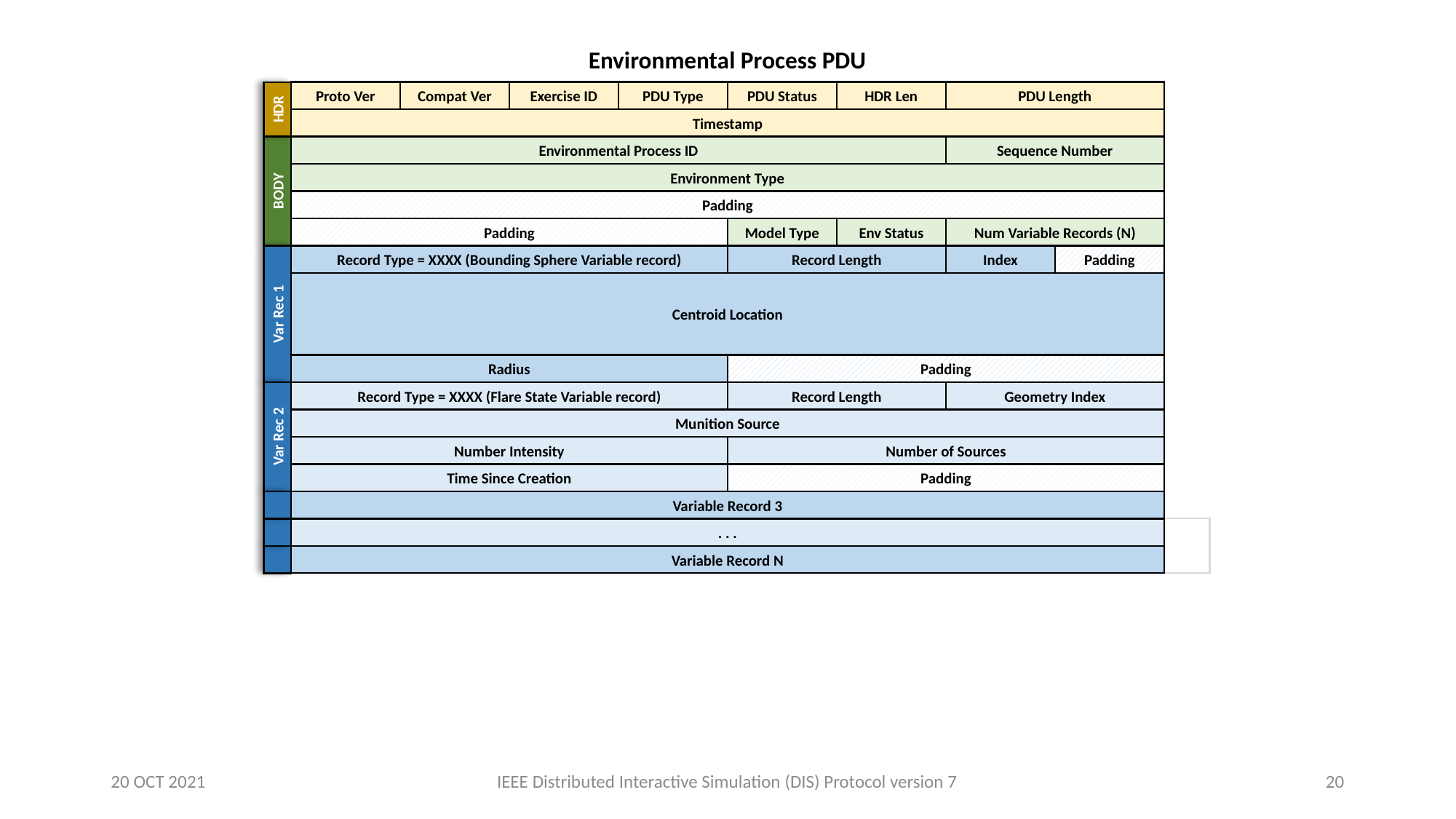

Environmental Process PDU
Proto Ver
Compat Ver
Exercise ID
PDU Type
PDU Status
HDR Len
PDU Length
HDR
Timestamp
Environmental Process ID
Sequence Number
Environment Type
BODY
Padding
Padding
Model Type
Env Status
Num Variable Records (N)
Record Type = XXXX (Bounding Sphere Variable record)
Record Length
Index
Padding
Centroid Location
Var Rec 1
Radius
Padding
Record Type = XXXX (Flare State Variable record)
Record Length
Geometry Index
Munition Source
Var Rec 2
Number Intensity
Number of Sources
Time Since Creation
Padding

Variable Record 3

. . .

Variable Record N
20 OCT 2021
IEEE Distributed Interactive Simulation (DIS) Protocol version 7
20